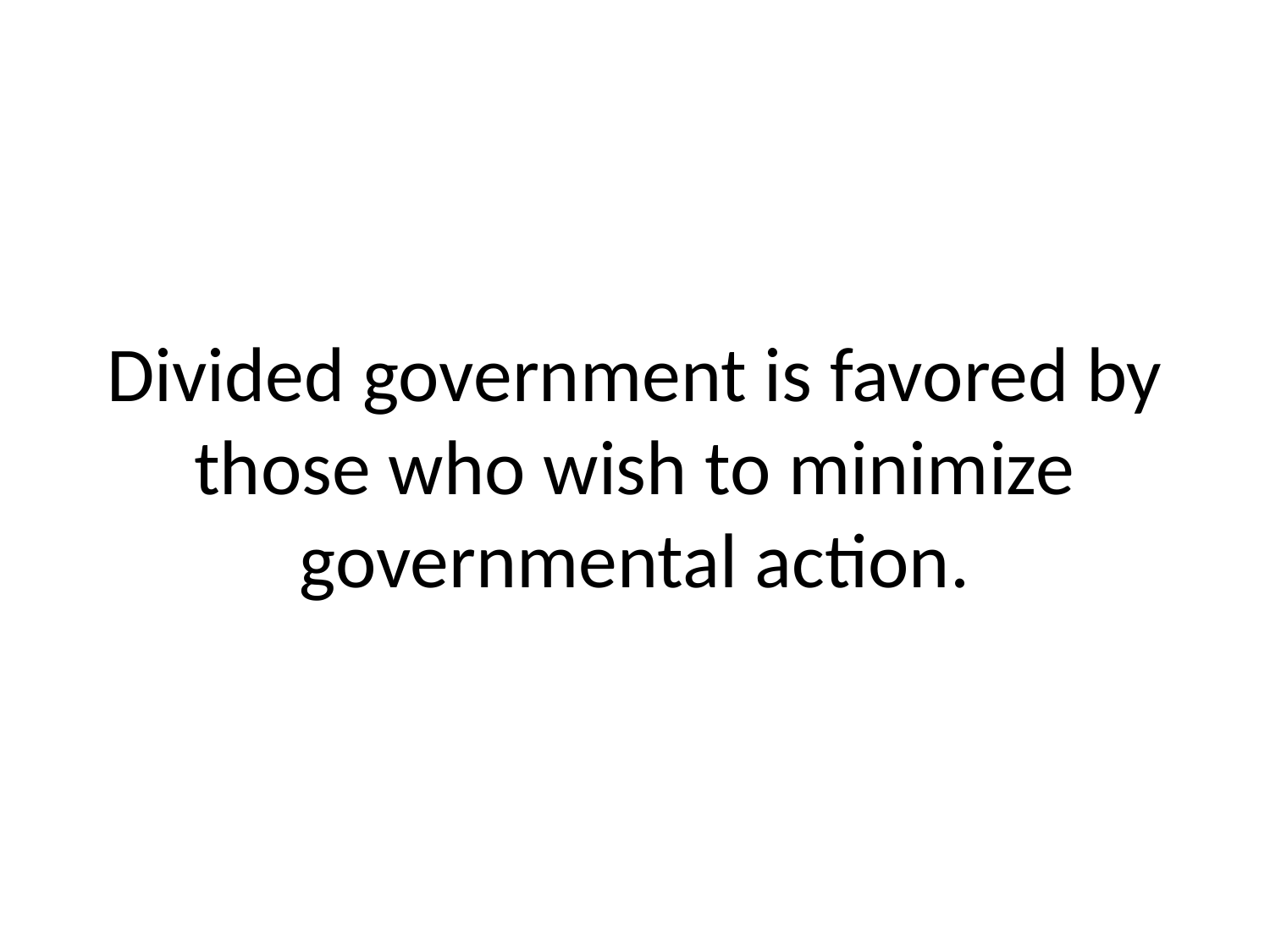

# Divided government is favored by those who wish to minimize governmental action.